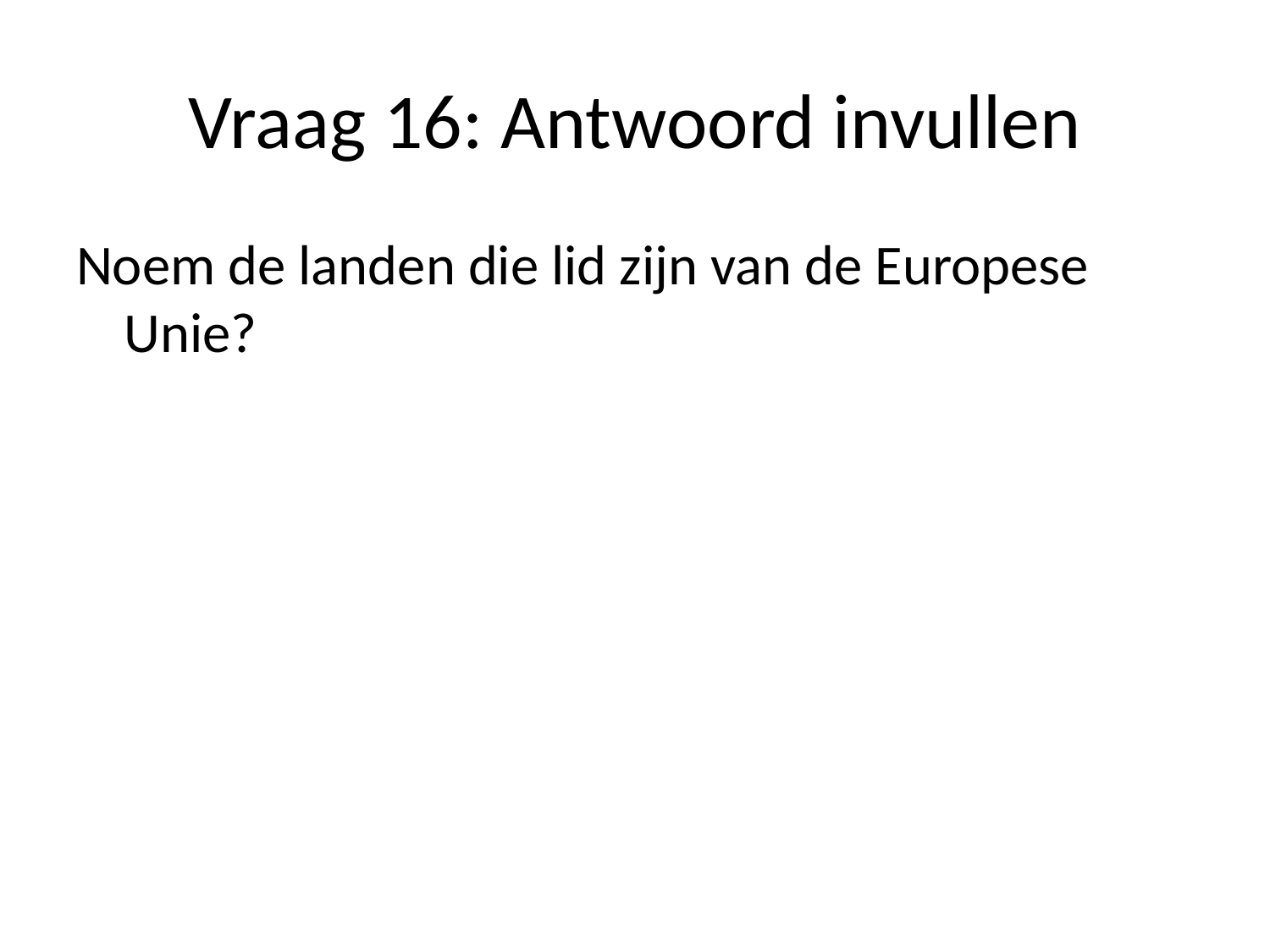

# Vraag 16: Antwoord invullen
Noem de landen die lid zijn van de Europese Unie?